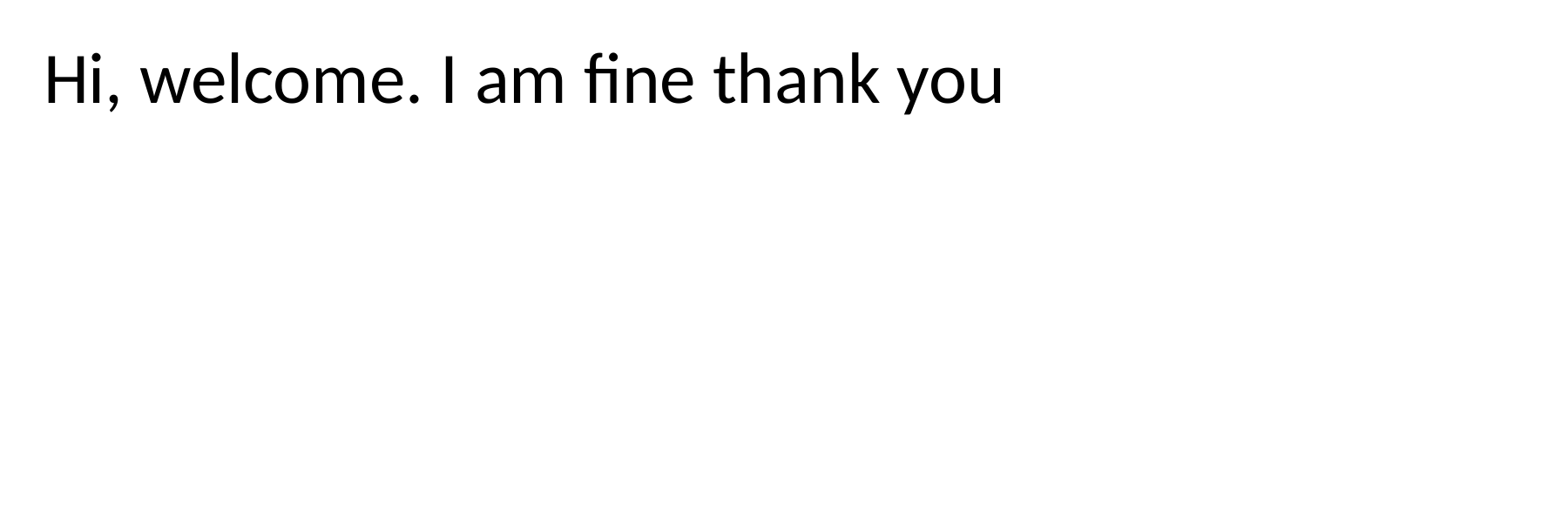

Hi, welcome. I am fine thank you